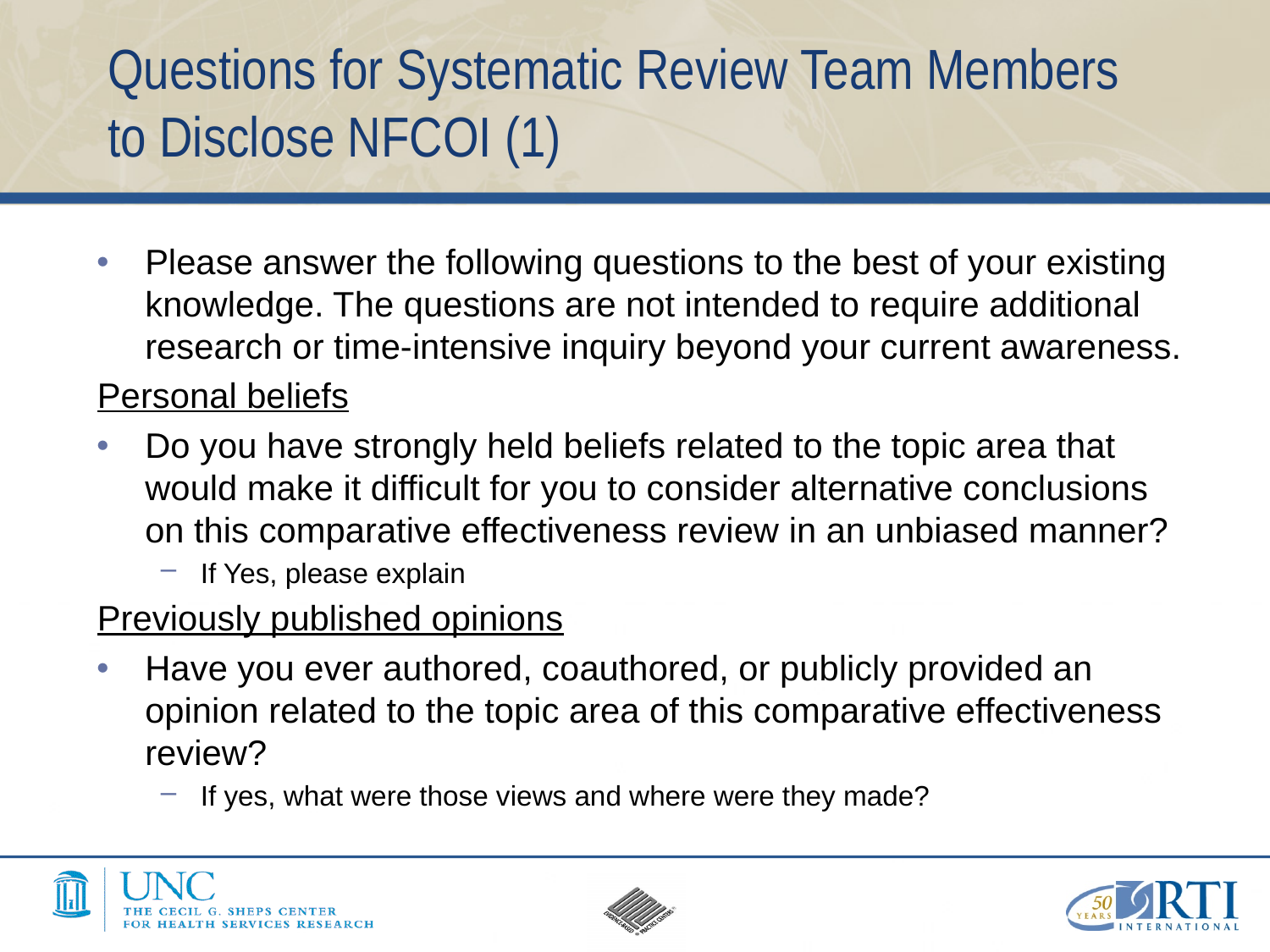

# Questions for Systematic Review Team Members to Disclose NFCOI (1)
Please answer the following questions to the best of your existing knowledge. The questions are not intended to require additional research or time-intensive inquiry beyond your current awareness.
Personal beliefs
Do you have strongly held beliefs related to the topic area that would make it difficult for you to consider alternative conclusions on this comparative effectiveness review in an unbiased manner?
If Yes, please explain
Previously published opinions
Have you ever authored, coauthored, or publicly provided an opinion related to the topic area of this comparative effectiveness review?
If yes, what were those views and where were they made?